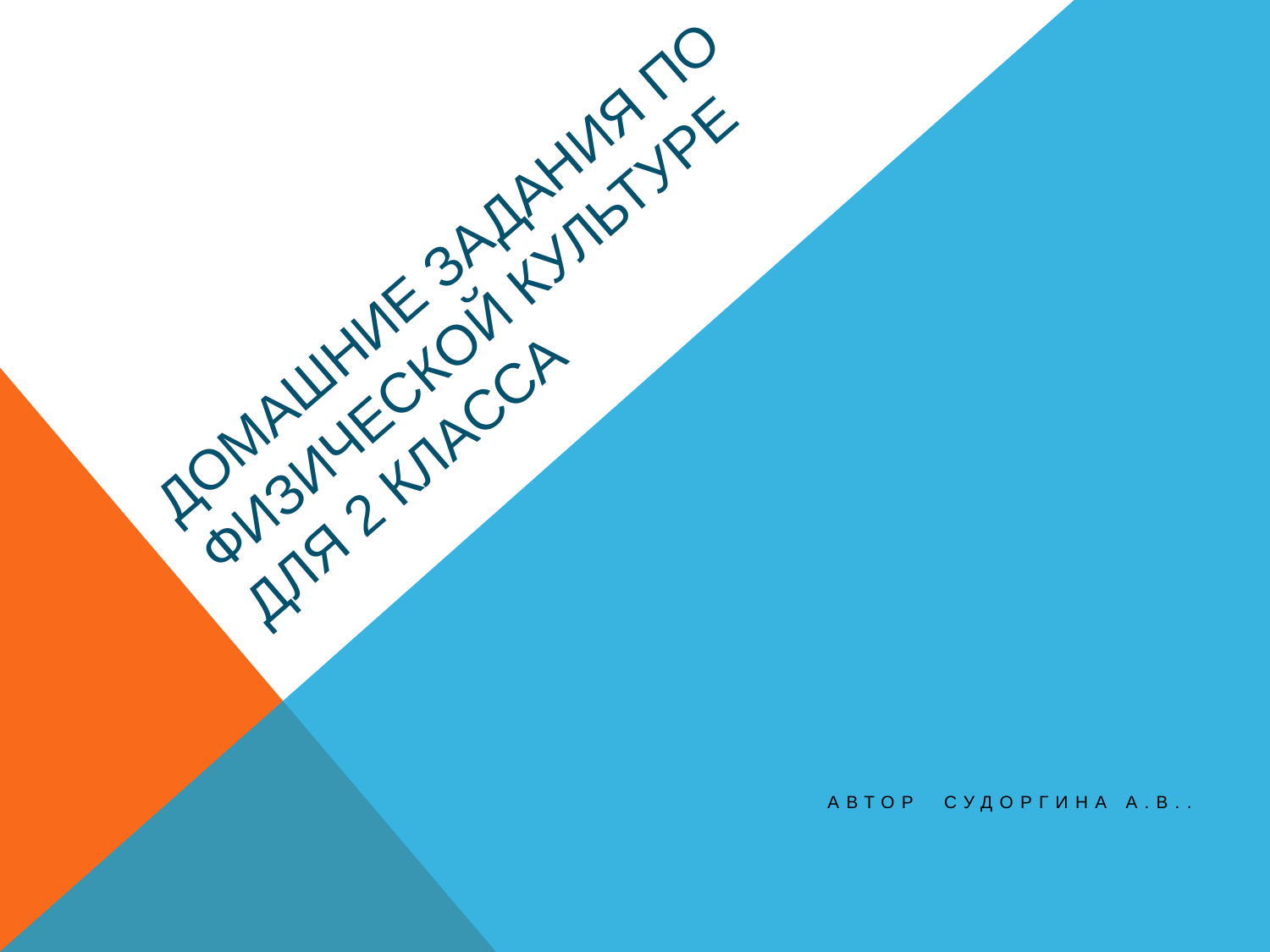

# Домашние задания по физической культуре для 2 класса

Автор  Судоргина А.В..